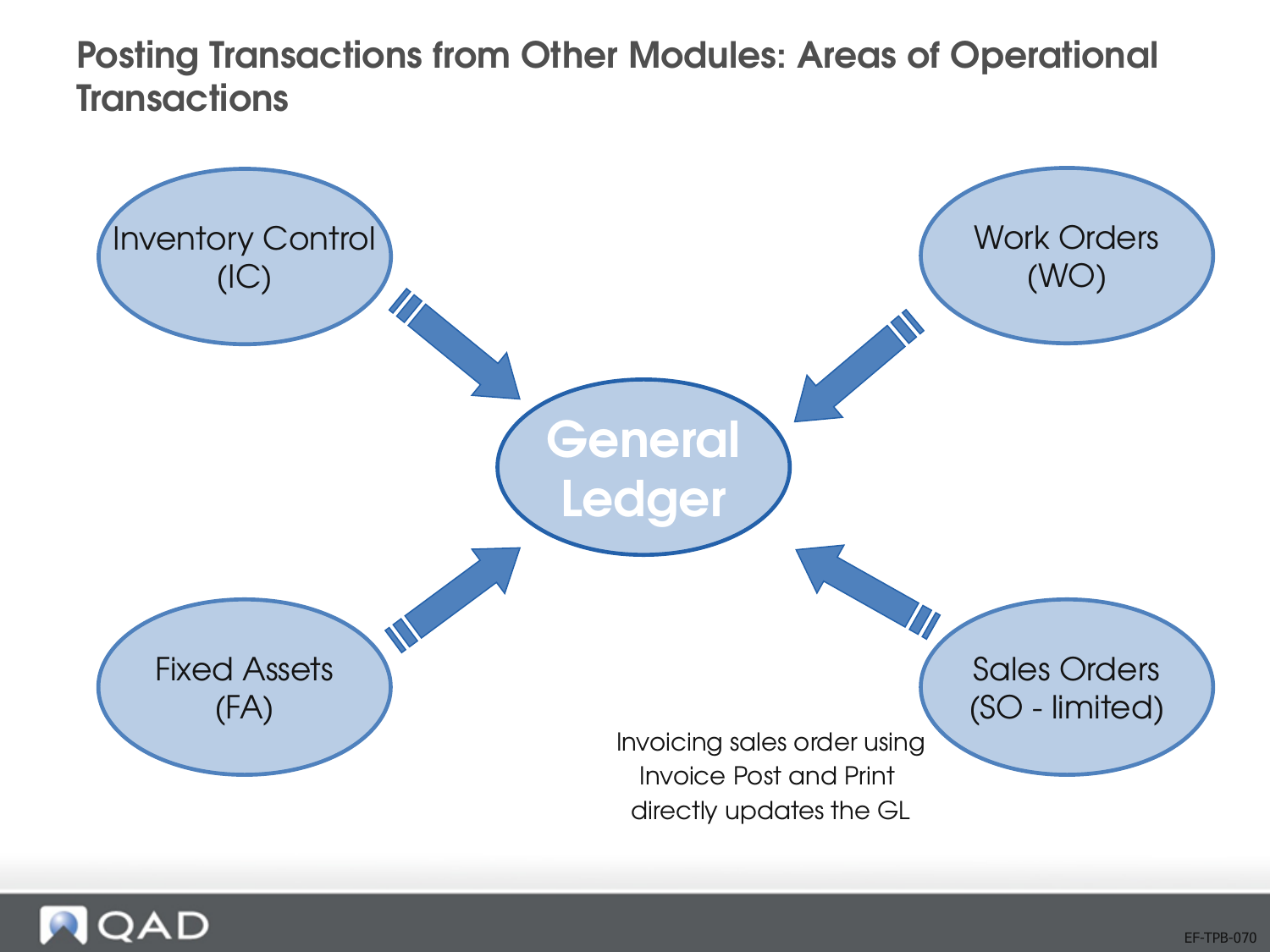

# Posting Transactions from Other Modules: Areas of Operational Transactions
Work Orders
(WO)
Inventory Control
(IC)

General
Ledger

Sales Orders
(SO - limited)
Fixed Assets
(FA)
Invoicing sales order using
Invoice Post and Print
directly updates the GL

EF-TPB-070